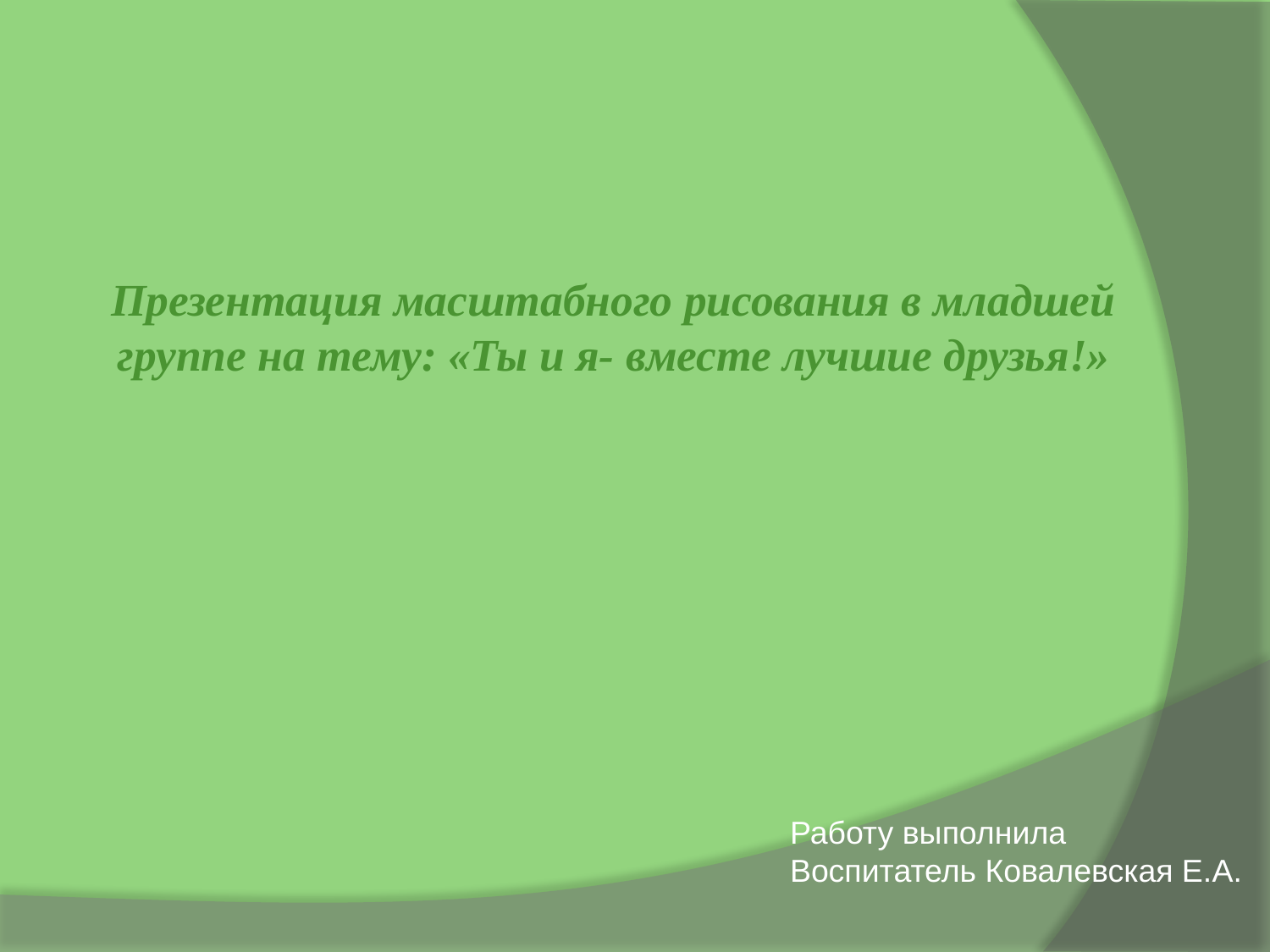

# Презентация масштабного рисования в младшей группе на тему: «Ты и я- вместе лучшие друзья!»
Работу выполнила
Воспитатель Ковалевская Е.А.